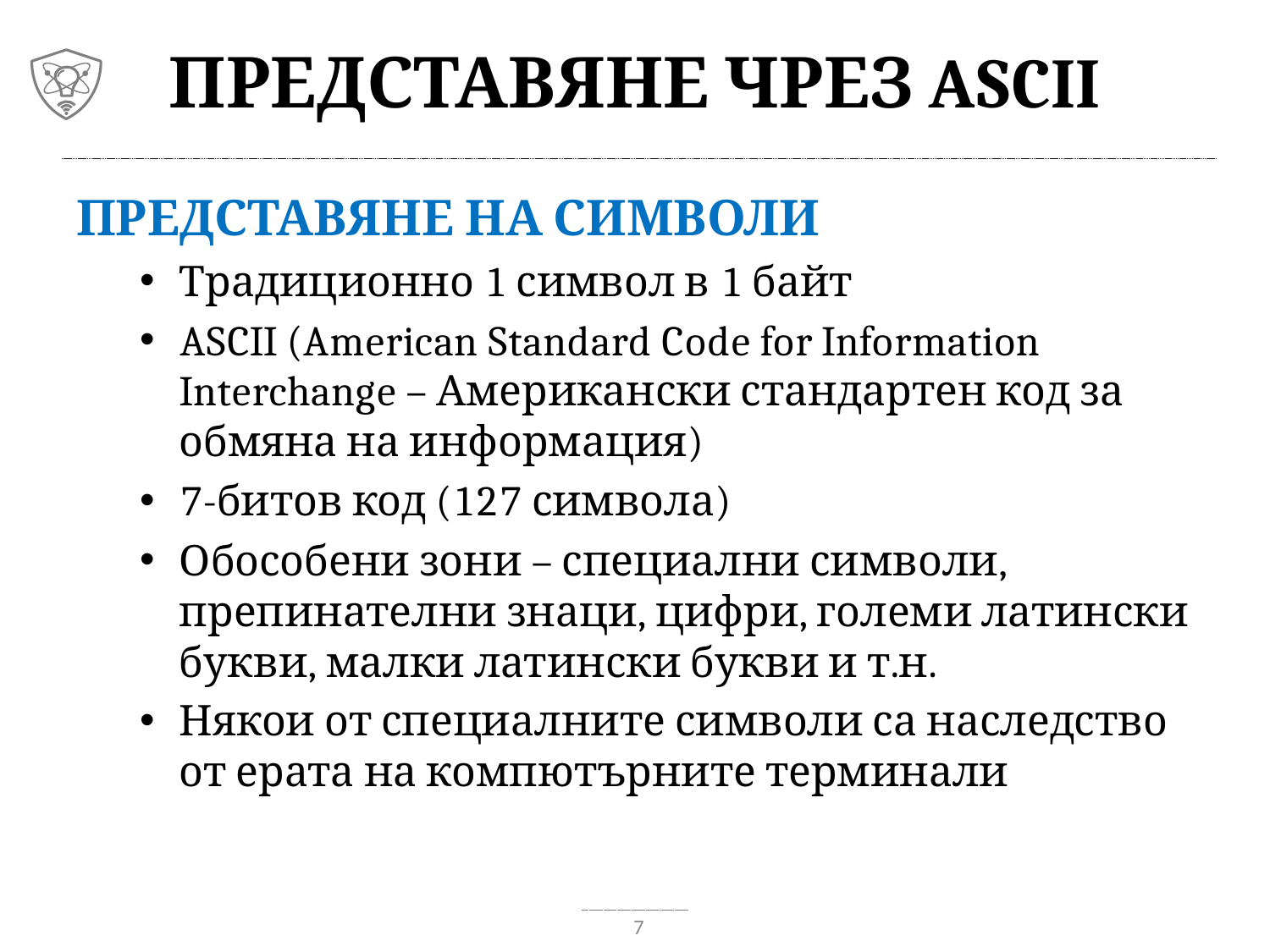

# Представяне чрез ASCII
Представяне на символи
Традиционно 1 символ в 1 байт
ASCII (American Standard Code for Information Interchange – Американски стандартен код за обмяна на информация)
7-битов код (127 символа)
Обособени зони – специални символи, препинателни знаци, цифри, големи латински букви, малки латински букви и т.н.
Някои от специалните символи са наследство от ерата на компютърните терминали
7